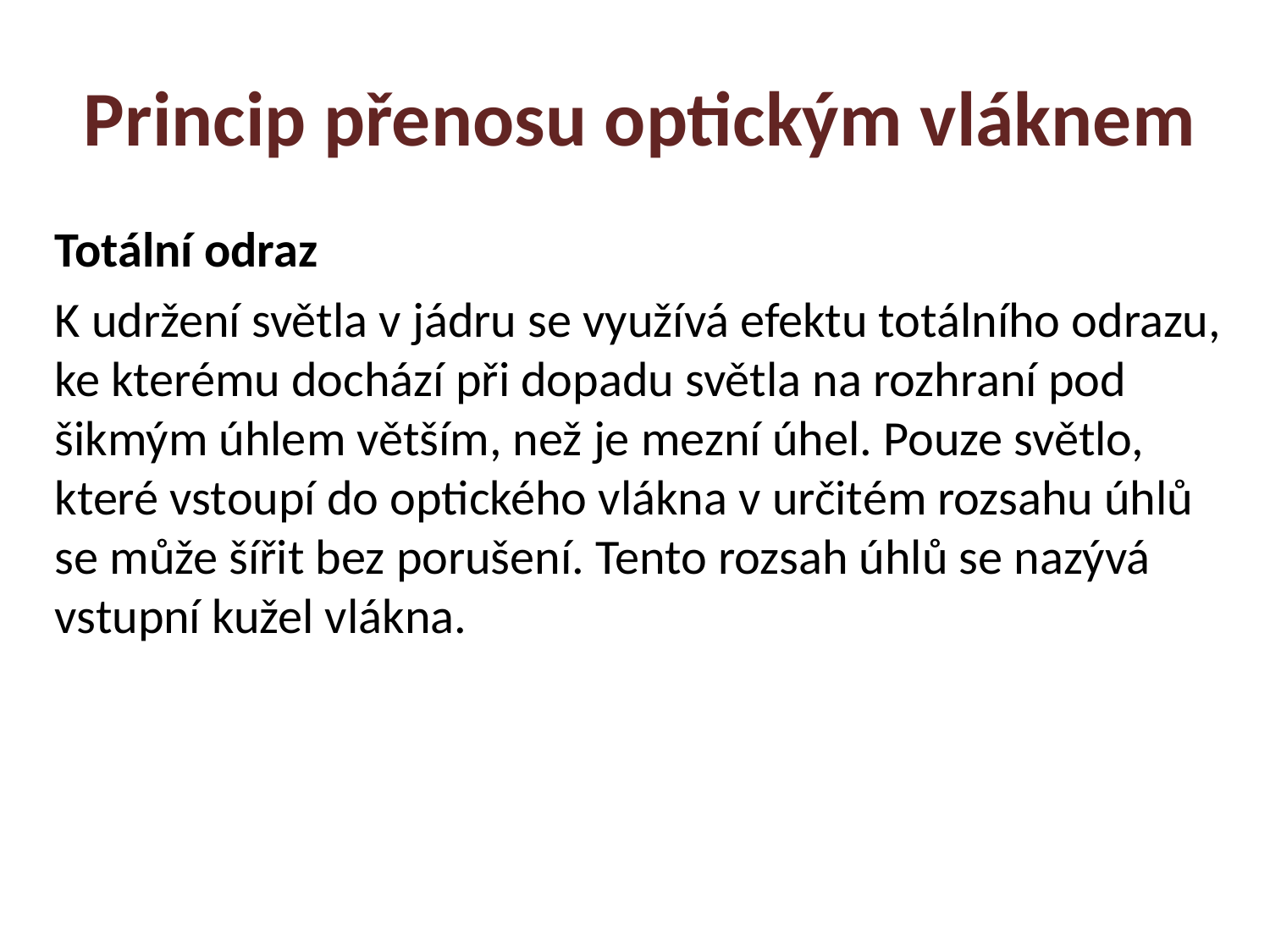

Princip přenosu optickým vláknem
Totální odraz
K udržení světla v jádru se využívá efektu totálního odrazu, ke kterému dochází při dopadu světla na rozhraní pod šikmým úhlem větším, než je mezní úhel. Pouze světlo, které vstoupí do optického vlákna v určitém rozsahu úhlů se může šířit bez porušení. Tento rozsah úhlů se nazývá vstupní kužel vlákna.